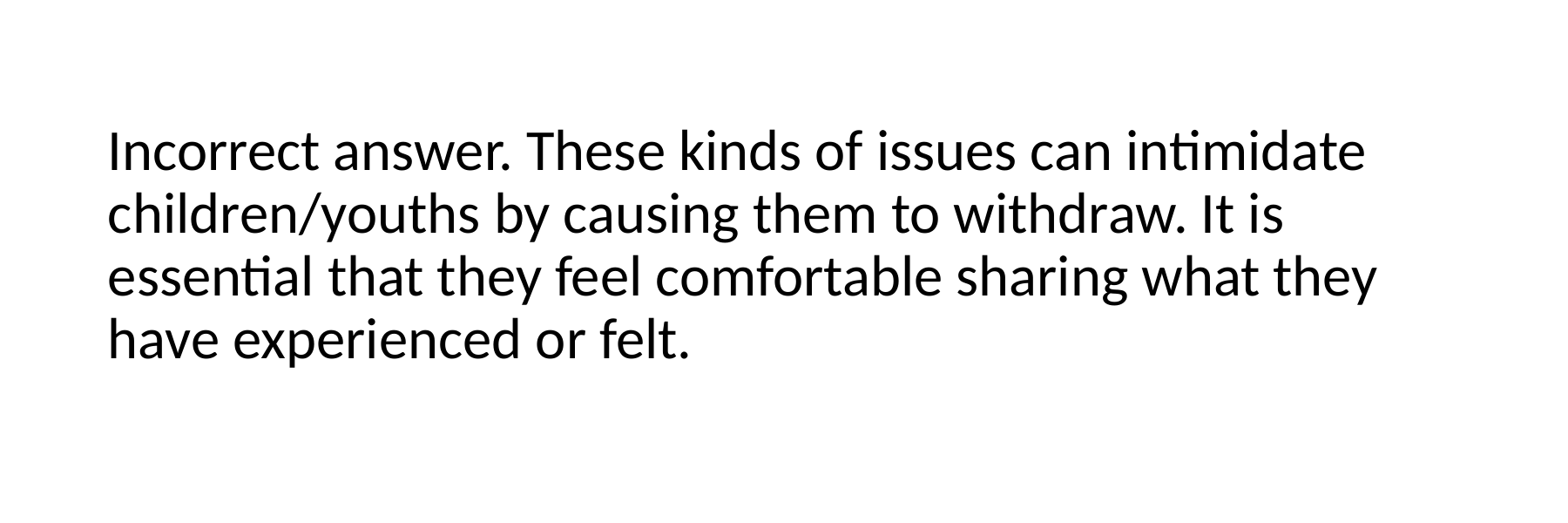

Incorrect answer. These kinds of issues can intimidate children/youths by causing them to withdraw. It is essential that they feel comfortable sharing what they have experienced or felt.